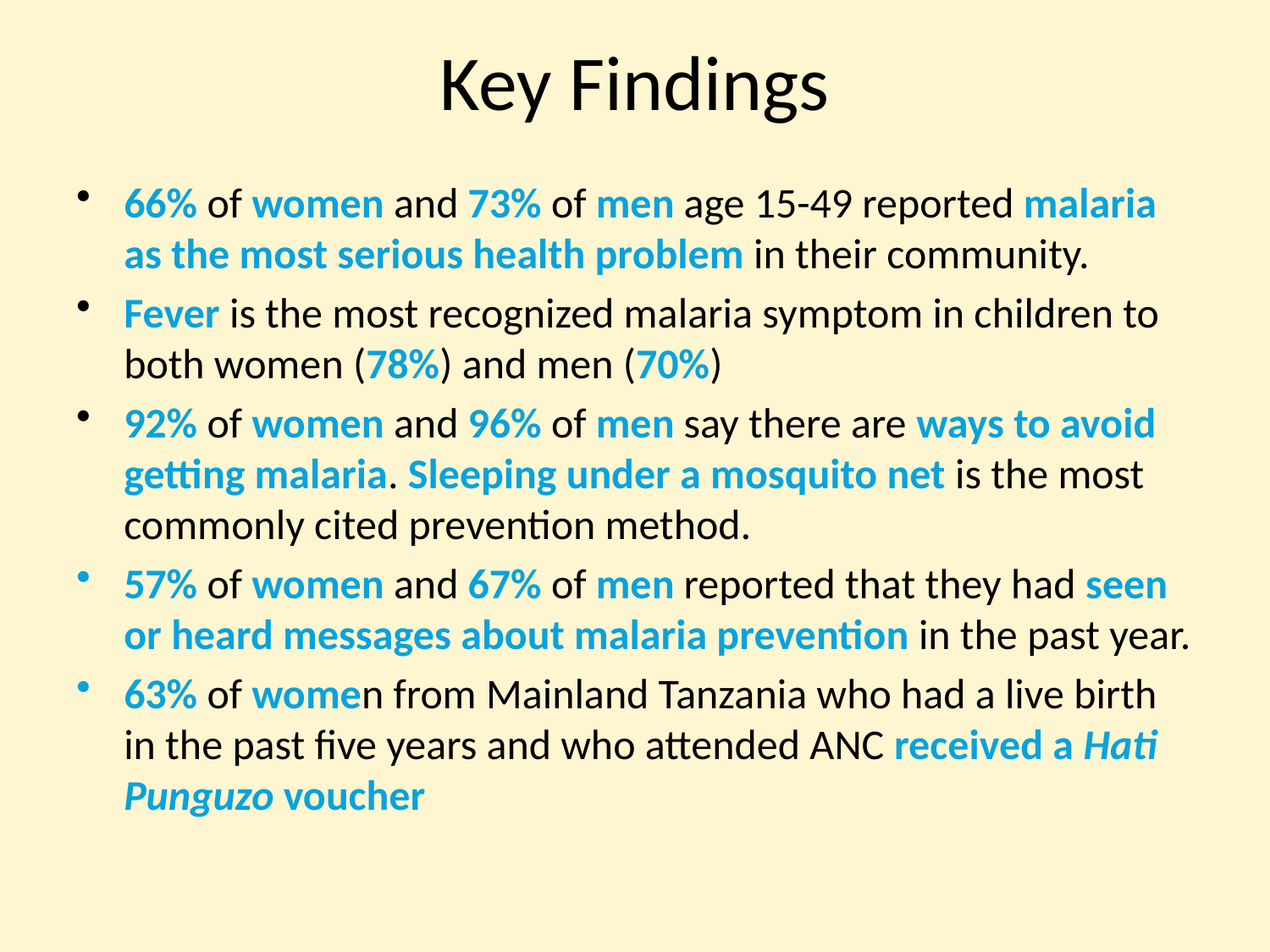

# Key Findings
66% of women and 73% of men age 15-49 reported malaria as the most serious health problem in their community.
Fever is the most recognized malaria symptom in children to both women (78%) and men (70%)
92% of women and 96% of men say there are ways to avoid getting malaria. Sleeping under a mosquito net is the most commonly cited prevention method.
57% of women and 67% of men reported that they had seen or heard messages about malaria prevention in the past year.
63% of women from Mainland Tanzania who had a live birth in the past five years and who attended ANC received a Hati Punguzo voucher